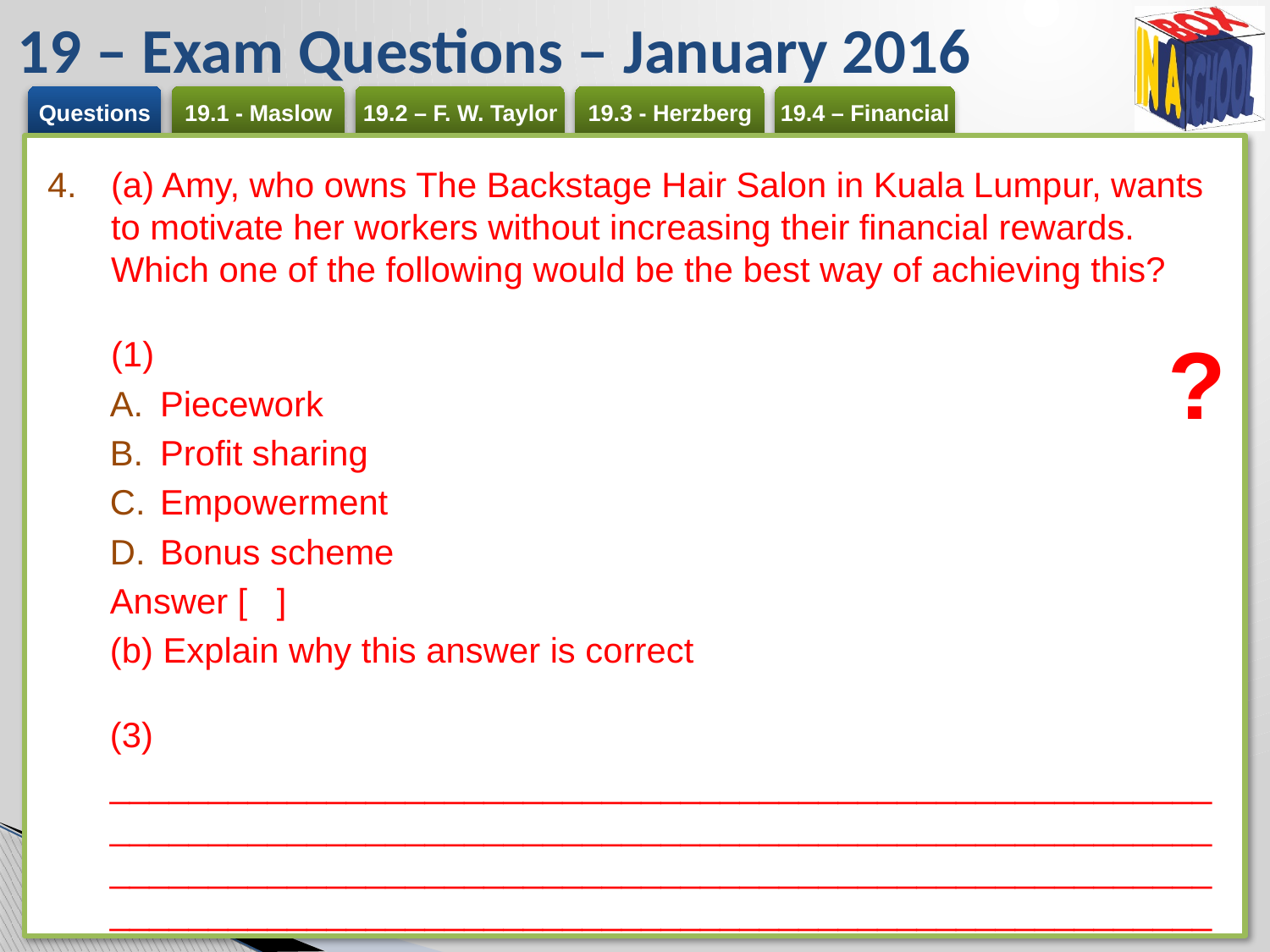

# 19 – Exam Questions – January 2016
(a) Amy, who owns The Backstage Hair Salon in Kuala Lumpur, wants to motivate her workers without increasing their financial rewards.
Which one of the following would be the best way of achieving this?	(1)
Piecework
Profit sharing
Empowerment
Bonus scheme
Answer [   ]
(b) Explain why this answer is correct 	(3)
_____________________________________________________________________________________________________________________________________________________________________________________________________________________________________________________________________________________________________________________________________________________________________________________________________________________________________________________________(Total for Question 4 = 4 marks)
?